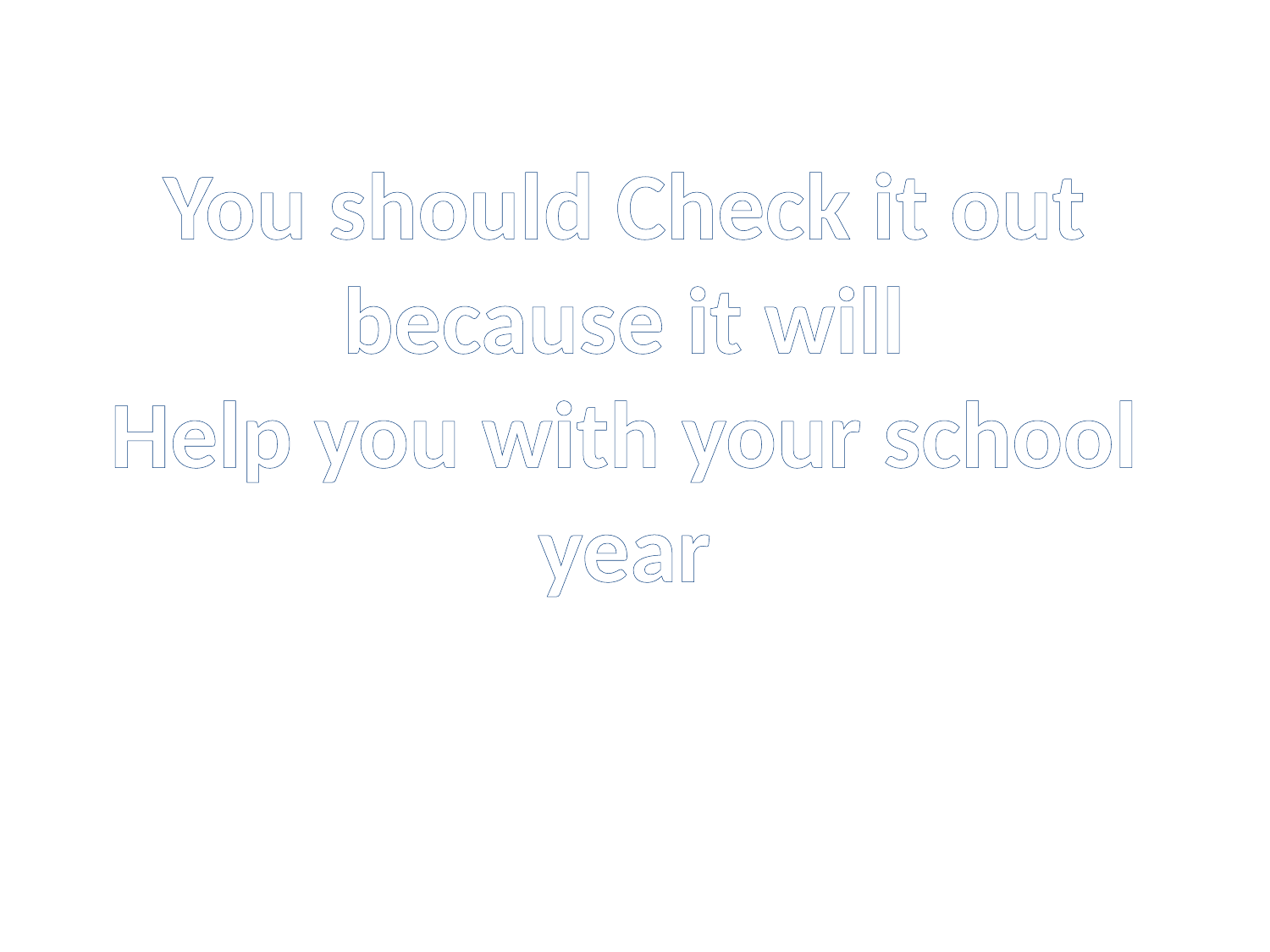

You should Check it out because it will
Help you with your school year